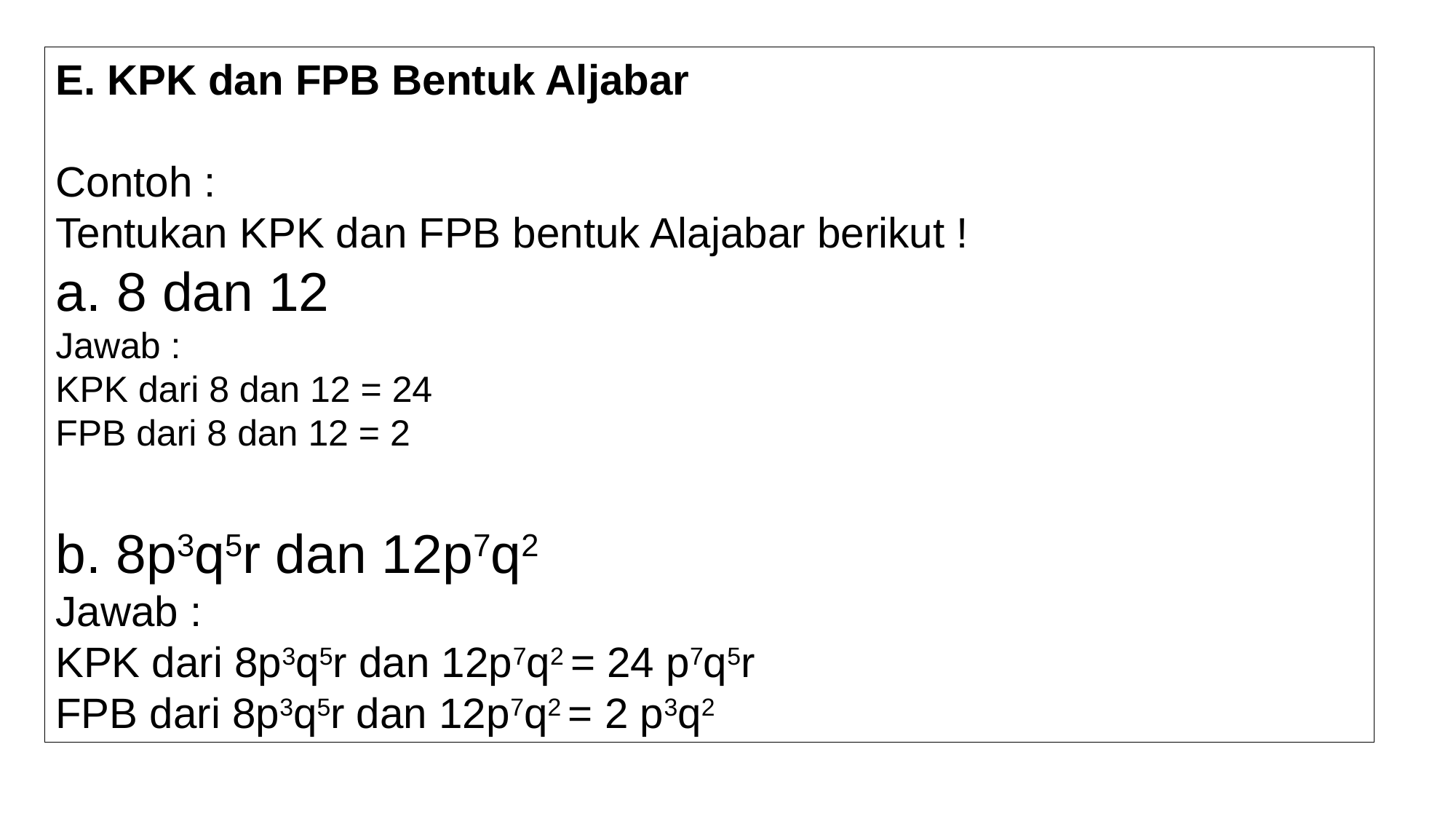

E. KPK dan FPB Bentuk Aljabar

Contoh :
Tentukan KPK dan FPB bentuk Alajabar berikut !
8 dan 12
Jawab :
KPK dari 8 dan 12 = 24
FPB dari 8 dan 12 = 2

b. 8p3q5r dan 12p7q2
Jawab :
KPK dari 8p3q5r dan 12p7q2 = 24 p7q5r
FPB dari 8p3q5r dan 12p7q2 = 2 p3q2